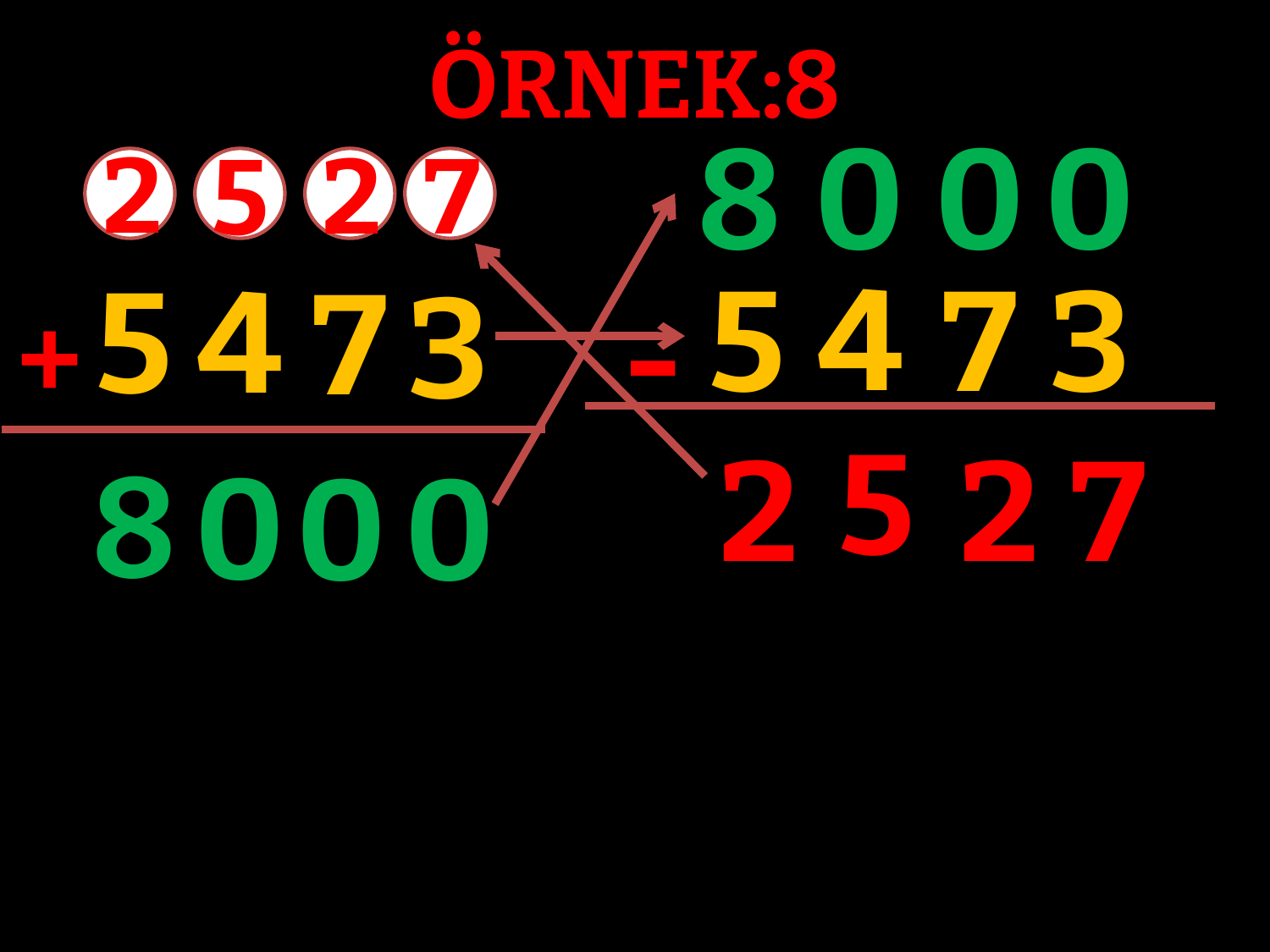

ÖRNEK:8
0
8
0
0
2
7
2
5

4
5
7
3
5
4
7
3
-
+
5
2
7
2
8
0
0
0